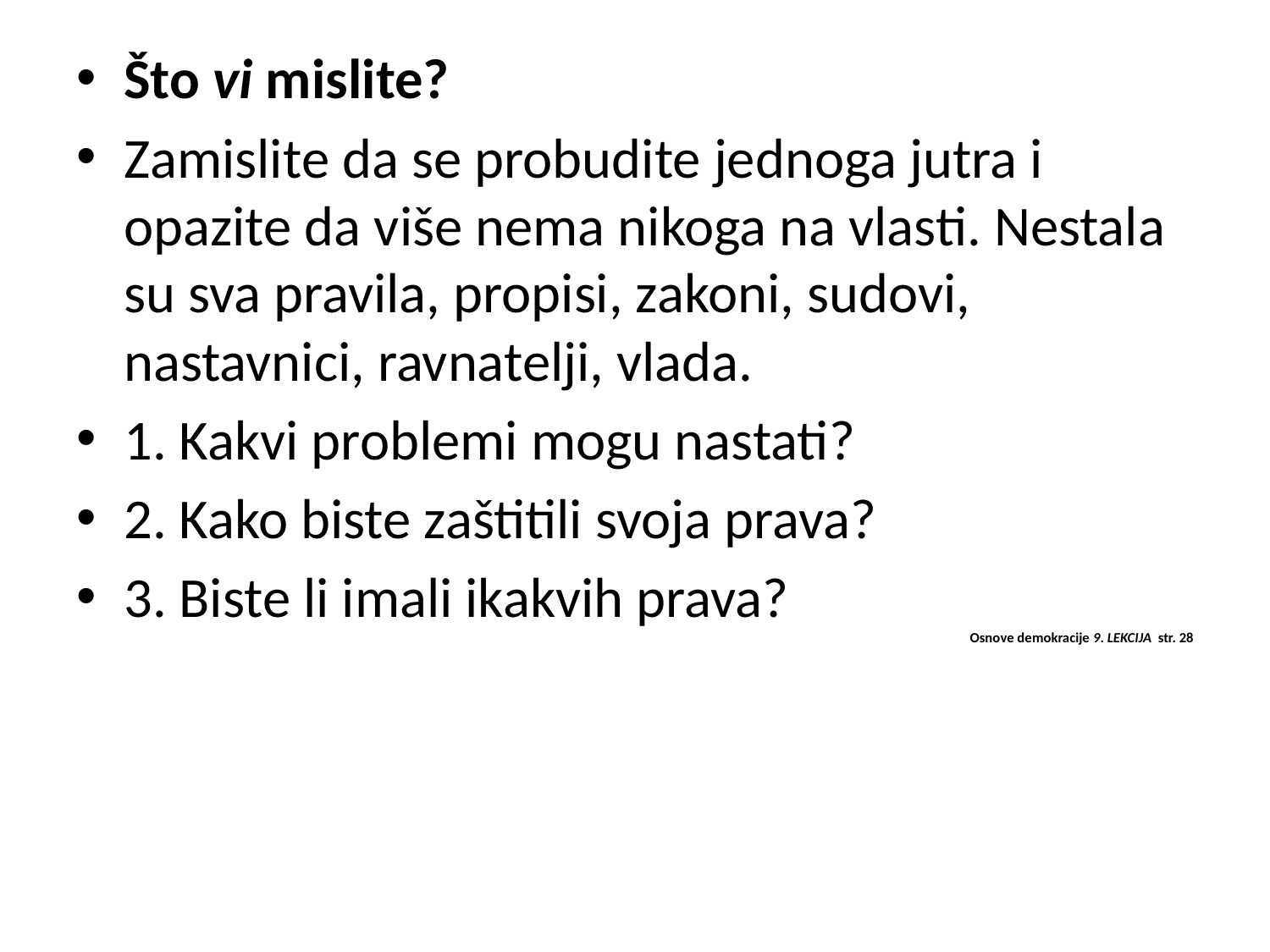

Što vi mislite?
Zamislite da se probudite jednoga jutra i opazite da više nema nikoga na vlasti. Nestala su sva pravila, propisi, zakoni, sudovi, nastavnici, ravnatelji, vlada.
1. Kakvi problemi mogu nastati?
2. Kako biste zaštitili svoja prava?
3. Biste li imali ikakvih prava?
Osnove demokracije 9. LEKCIJA  str. 28